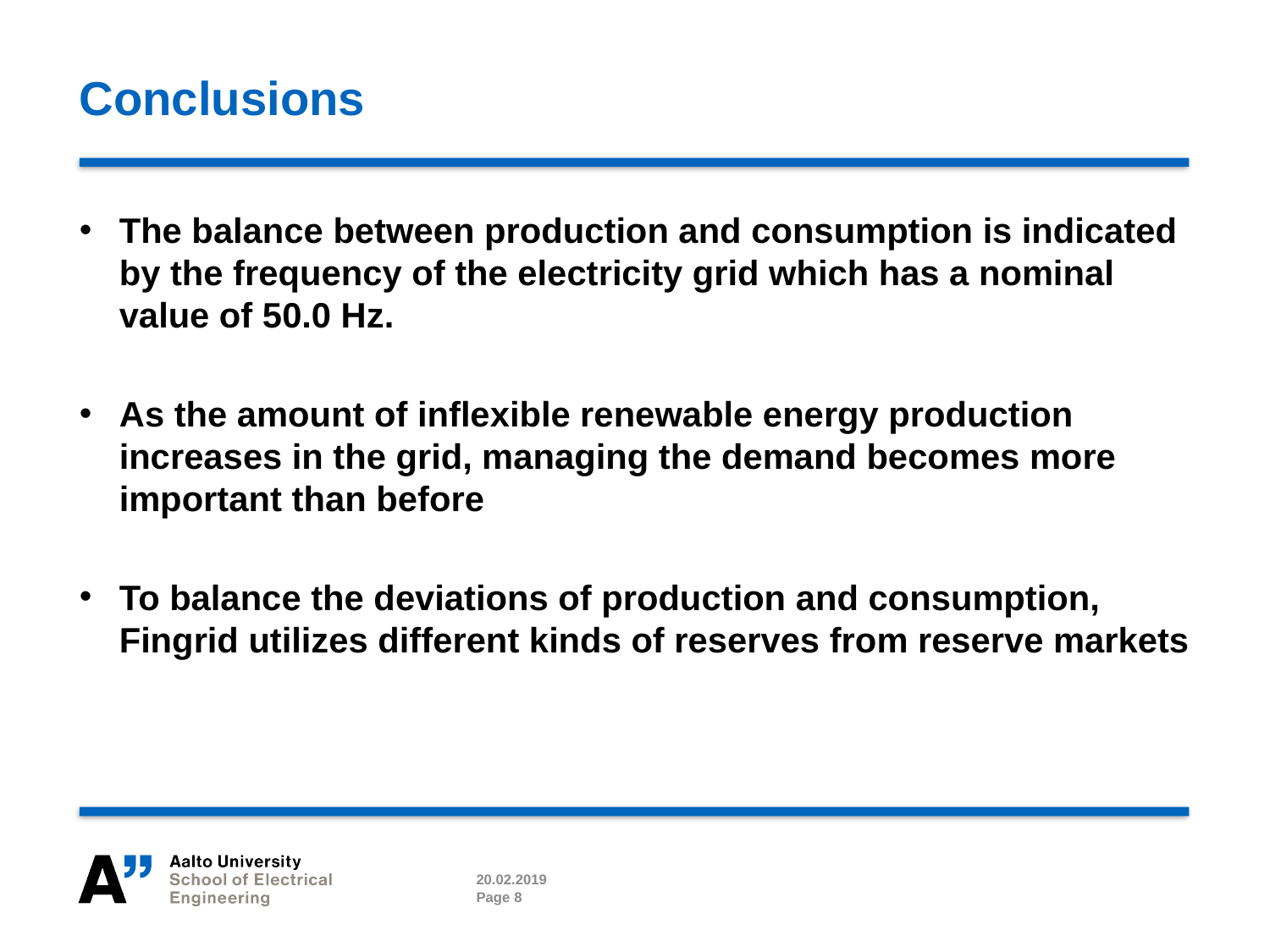

# Conclusions
The balance between production and consumption is indicated by the frequency of the electricity grid which has a nominal value of 50.0 Hz.

As the amount of inflexible renewable energy production increases in the grid, managing the demand becomes more important than before

To balance the deviations of production and consumption, Fingrid utilizes different kinds of reserves from reserve markets

20.02.2019
Page 8